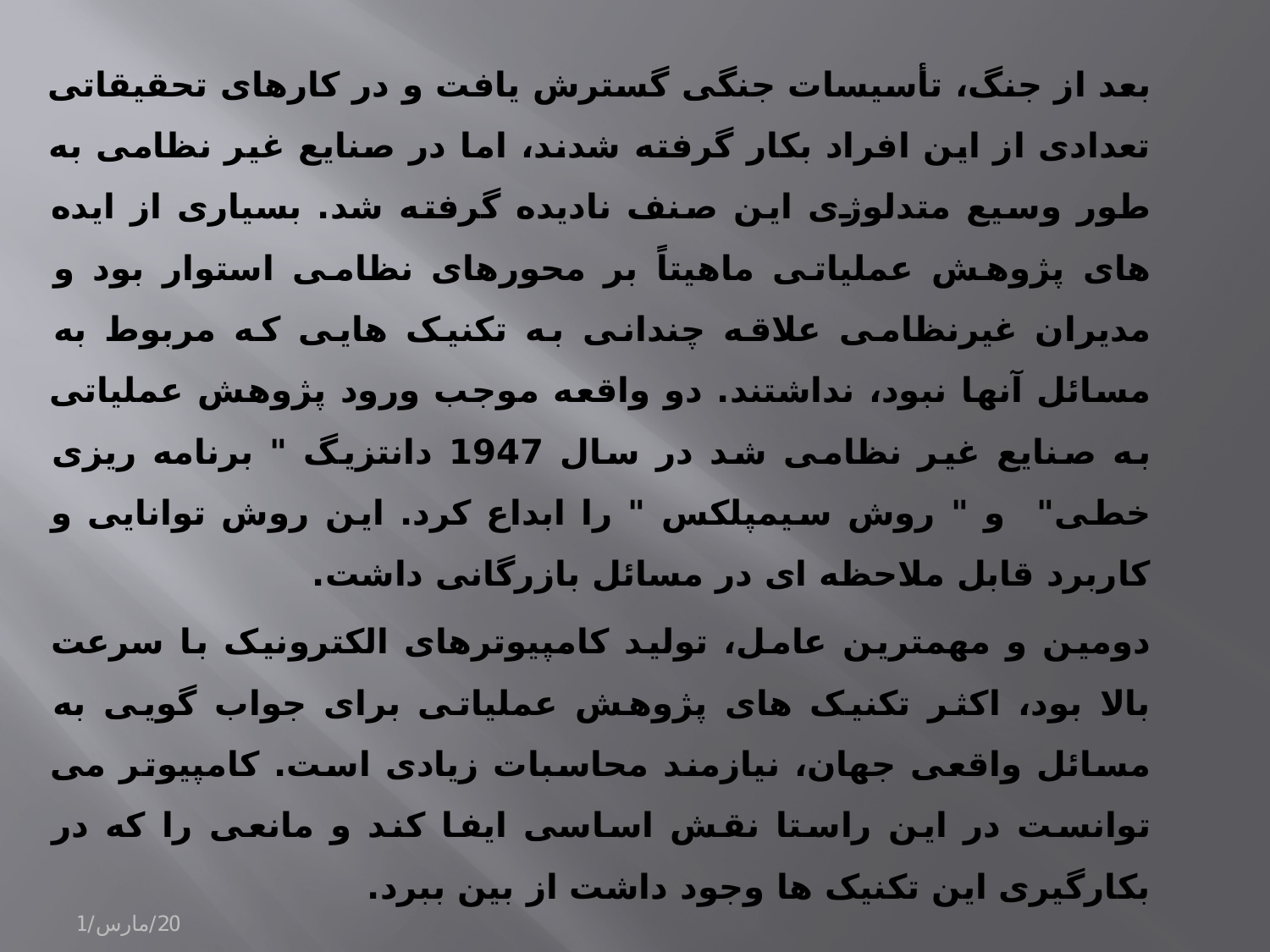

بعد از جنگ، تأسیسات جنگی گسترش یافت و در کارهای تحقیقاتی تعدادی از این افراد بکار گرفته شدند، اما در صنایع غیر نظامی به طور وسیع متدلوژی این صنف نادیده گرفته شد. بسیاری از ایده های پژوهش عملیاتی ماهیتاً بر محورهای نظامی استوار بود و مدیران غیرنظامی علاقه چندانی به تکنیک هایی که مربوط به مسائل آنها نبود، نداشتند. دو واقعه موجب ورود پژوهش عملیاتی به صنایع غیر نظامی شد در سال 1947 دانتزیگ " برنامه ریزی خطی"  و " روش سیمپلکس " را ابداع کرد. این روش توانایی و کاربرد قابل ملاحظه ای در مسائل بازرگانی داشت.
دومین و مهمترین عامل، تولید کامپیوترهای الکترونیک با سرعت بالا بود، اکثر تکنیک های پژوهش عملیاتی برای جواب گویی به مسائل واقعی جهان، نیازمند محاسبات زیادی است. کامپیوتر می توانست در این راستا نقش اساسی ایفا کند و مانعی را که در بکارگیری این تکنیک ها وجود داشت از بین ببرد.

20/مارس/1